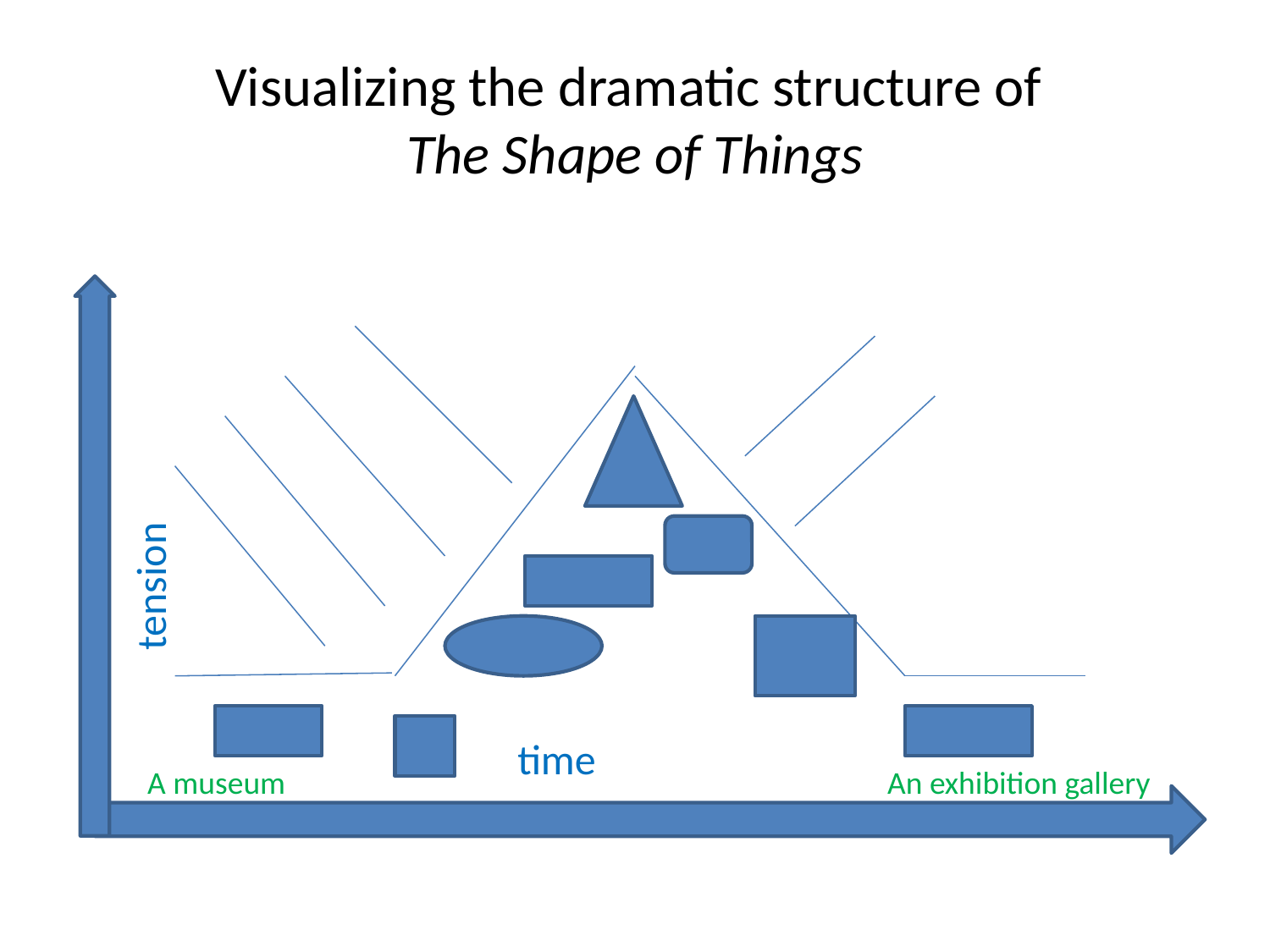

# Visualizing the dramatic structure of The Shape of Things

tension

time
A museum
An exhibition gallery